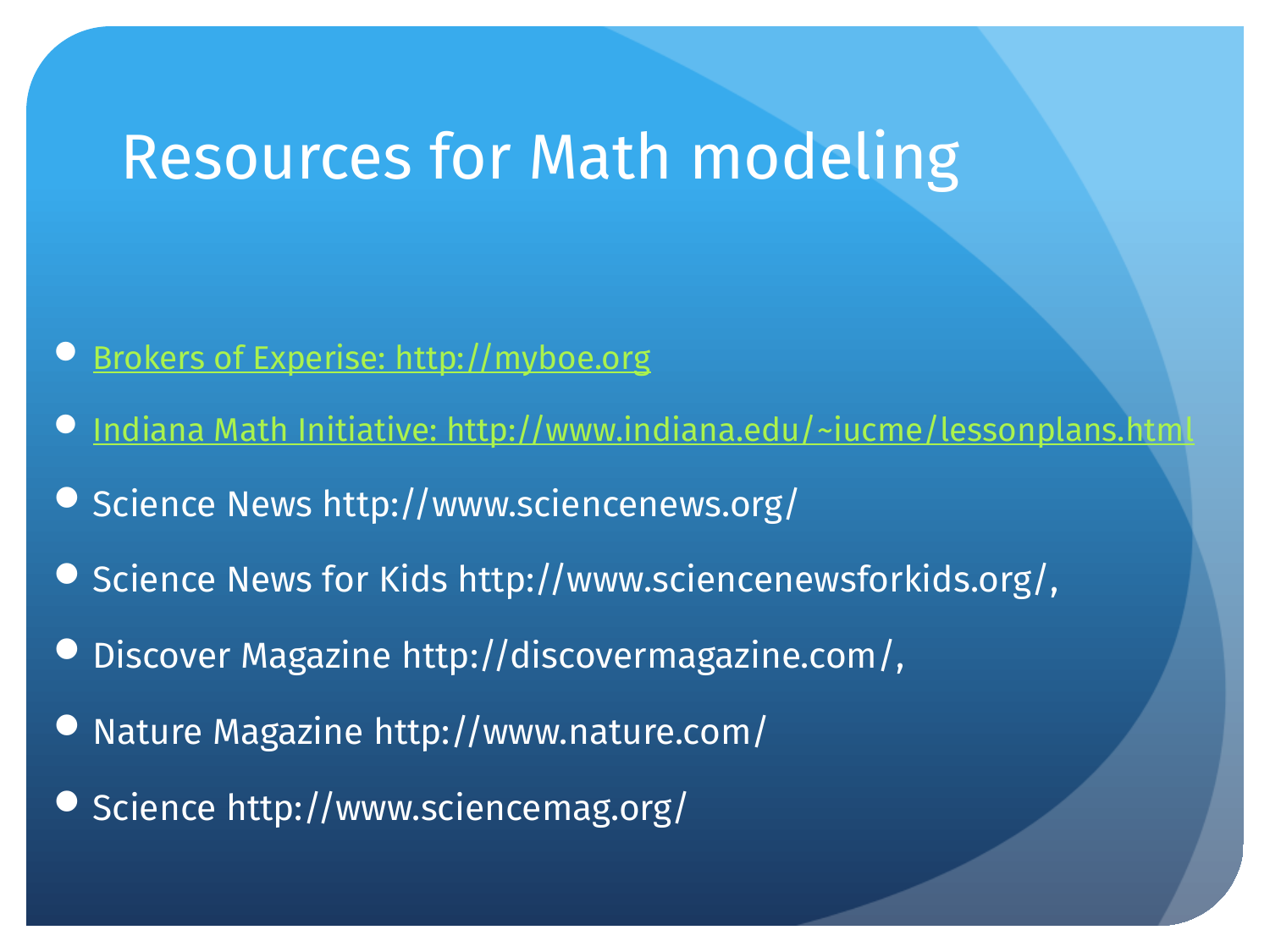

# Resources for Math modeling

Brokers of Experise: http://myboe.org
Indiana Math Initiative: http://www.indiana.edu/~iucme/lessonplans.html
Science News http://www.sciencenews.org/
Science News for Kids http://www.sciencenewsforkids.org/,
Discover Magazine http://discovermagazine.com/,
Nature Magazine http://www.nature.com/
Science http://www.sciencemag.org/